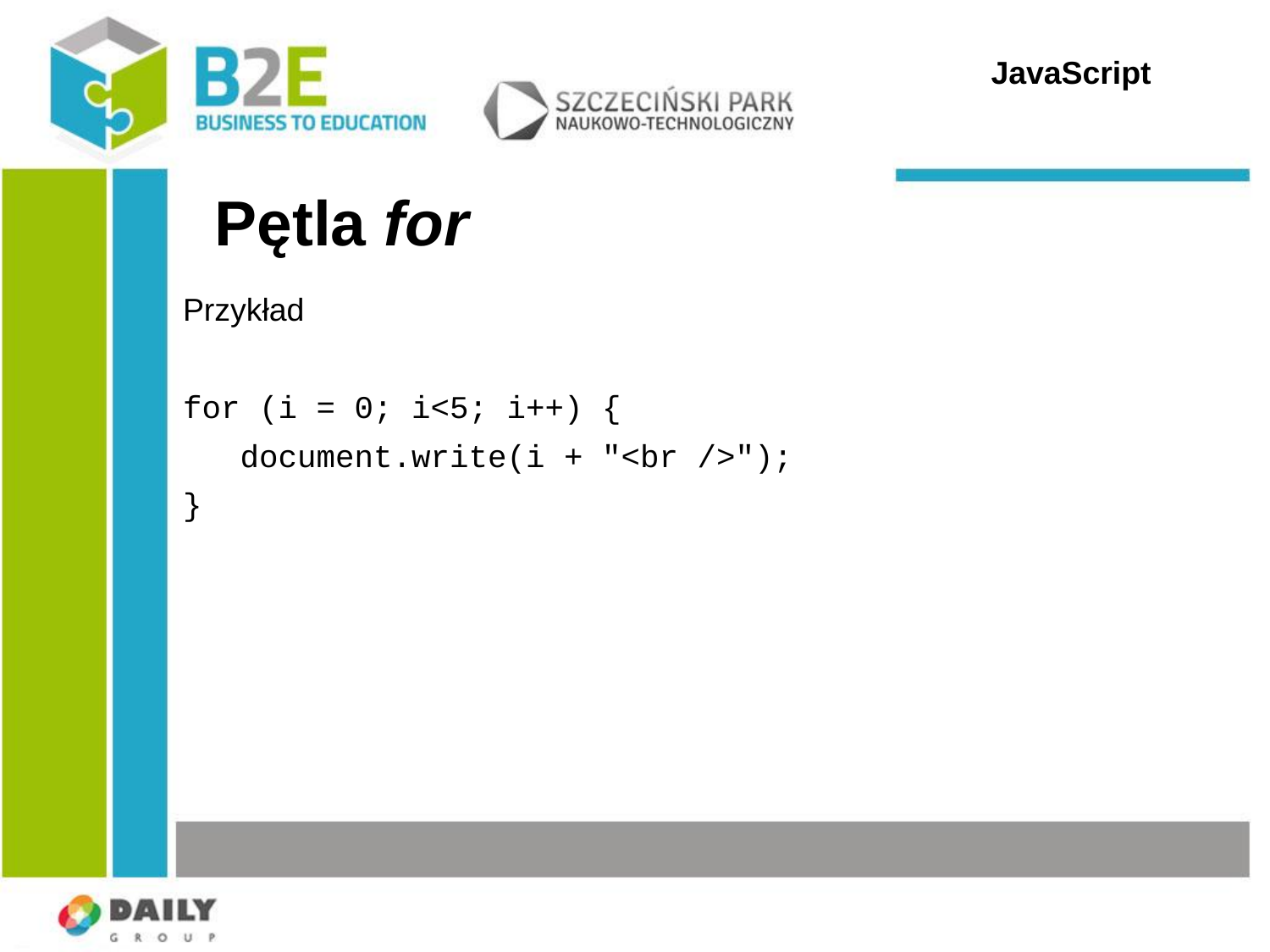

JavaScript
# Pętla for
Przykład

for (i = 0; i<5; i++) {
   document.write(i + "<br />");
}